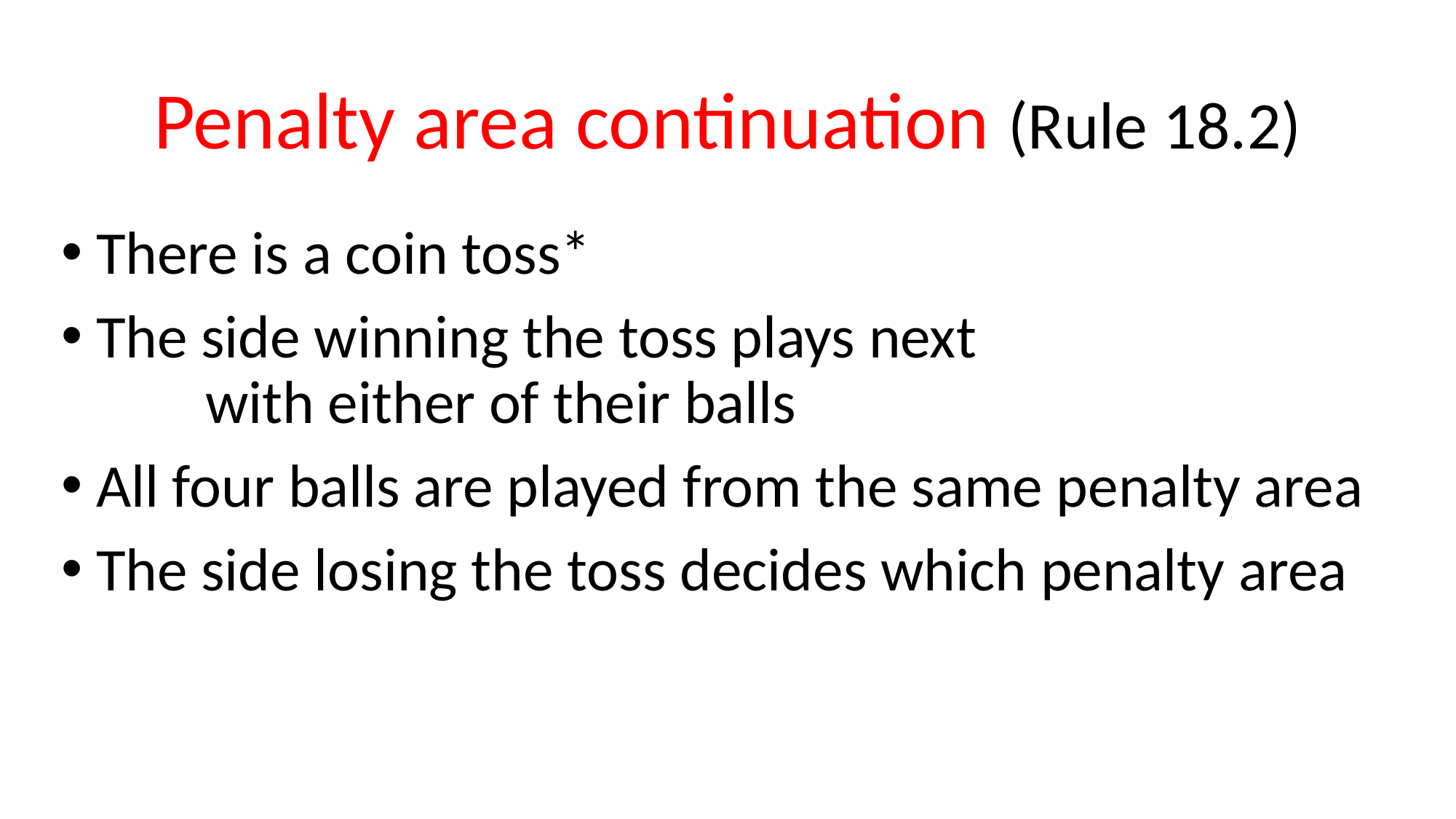

# Penalty area continuation (Rule 18.2)
There is a coin toss*
The side winning the toss plays next
	with either of their balls
All four balls are played from the same penalty area
The side losing the toss decides which penalty area